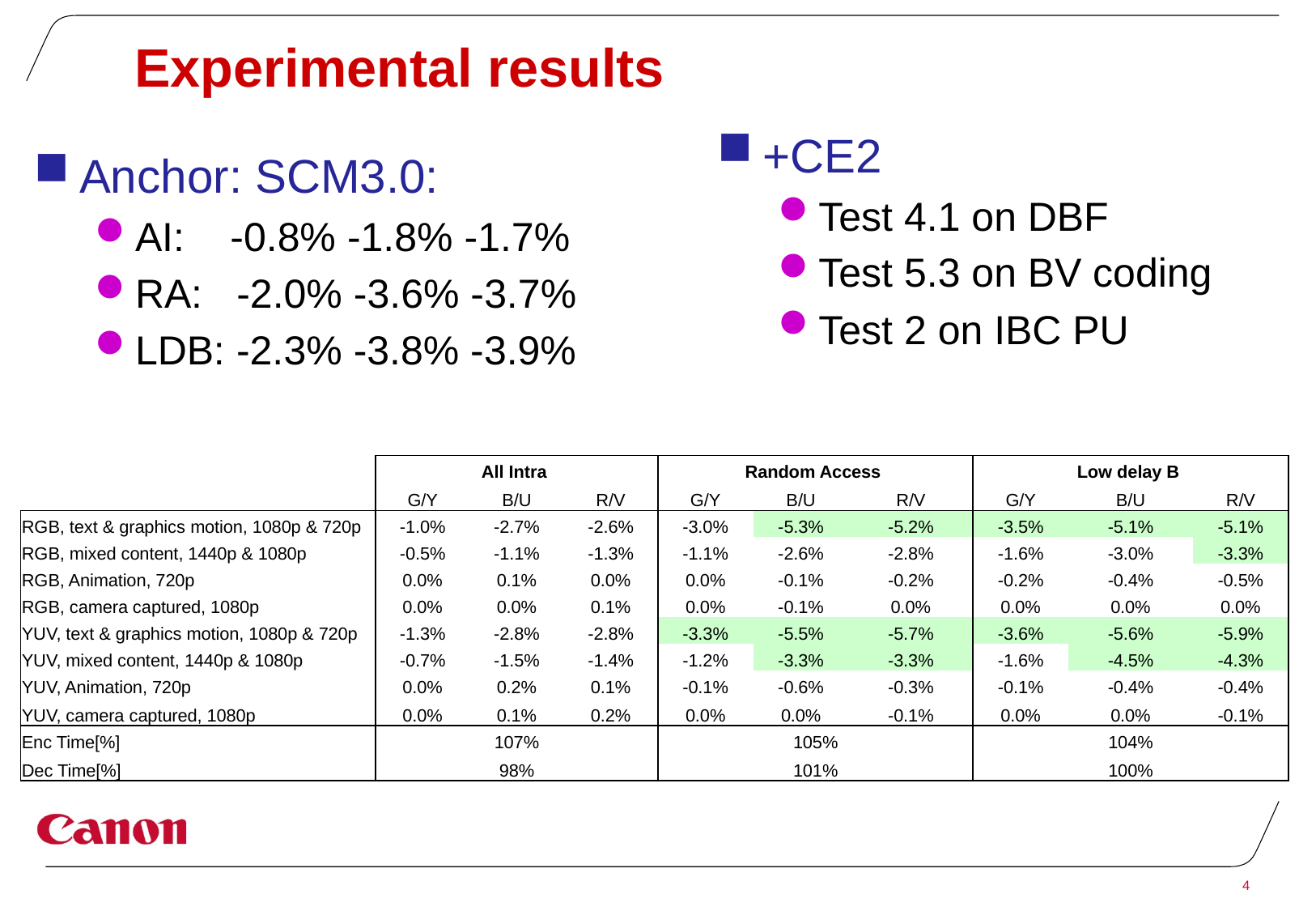

# Experimental results
+CE2
Test 4.1 on DBF
Test 5.3 on BV coding
Test 2 on IBC PU
Anchor: SCM3.0:
AI:    -0.8% -1.8% -1.7%
RA:   -2.0% -3.6% -3.7%
LDB: -2.3% -3.8% -3.9%

|  | All Intra |  |  | Random Access |  |  | Low delay B |  |  |
| --- | --- | --- | --- | --- | --- | --- | --- | --- | --- |
|  | G/Y | B/U | R/V | G/Y | B/U | R/V | G/Y | B/U | R/V |
| RGB, text & graphics motion, 1080p & 720p | -1.0% | -2.7% | -2.6% | -3.0% | -5.3% | -5.2% | -3.5% | -5.1% | -5.1% |
| RGB, mixed content, 1440p & 1080p | -0.5% | -1.1% | -1.3% | -1.1% | -2.6% | -2.8% | -1.6% | -3.0% | -3.3% |
| RGB, Animation, 720p | 0.0% | 0.1% | 0.0% | 0.0% | -0.1% | -0.2% | -0.2% | -0.4% | -0.5% |
| RGB, camera captured, 1080p | 0.0% | 0.0% | 0.1% | 0.0% | -0.1% | 0.0% | 0.0% | 0.0% | 0.0% |
| YUV, text & graphics motion, 1080p & 720p | -1.3% | -2.8% | -2.8% | -3.3% | -5.5% | -5.7% | -3.6% | -5.6% | -5.9% |
| YUV, mixed content, 1440p & 1080p | -0.7% | -1.5% | -1.4% | -1.2% | -3.3% | -3.3% | -1.6% | -4.5% | -4.3% |
| YUV, Animation, 720p | 0.0% | 0.2% | 0.1% | -0.1% | -0.6% | -0.3% | -0.1% | -0.4% | -0.4% |
| YUV, camera captured, 1080p | 0.0% | 0.1% | 0.2% | 0.0% | 0.0% | -0.1% | 0.0% | 0.0% | -0.1% |
| Enc Time[%] | 107% |  |  | 105% |  |  | 104% |  |  |
| Dec Time[%] | 98% |  |  | 101% |  |  | 100% |  |  |
4